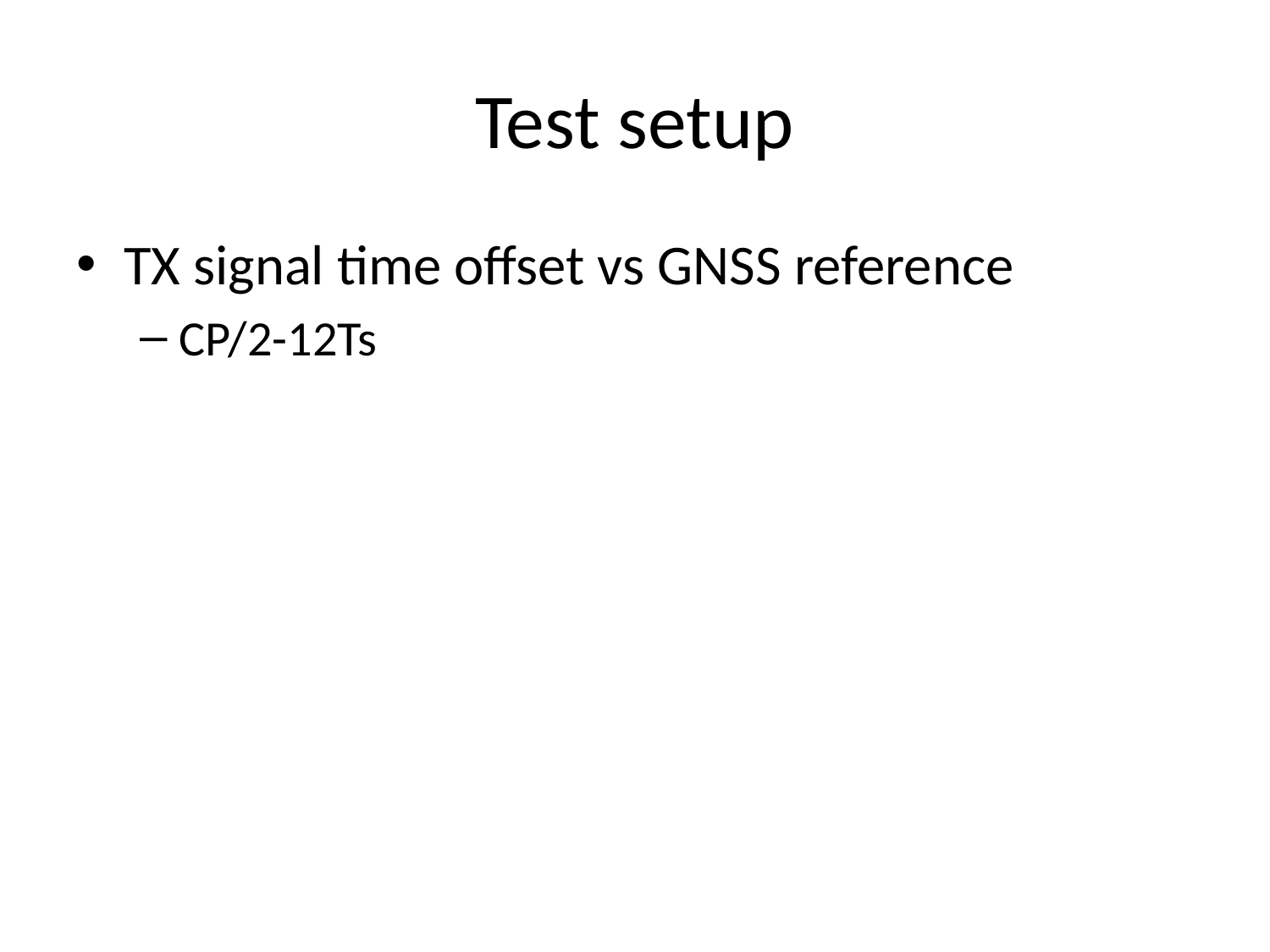

# Test setup
TX signal time offset vs GNSS reference
CP/2-12Ts